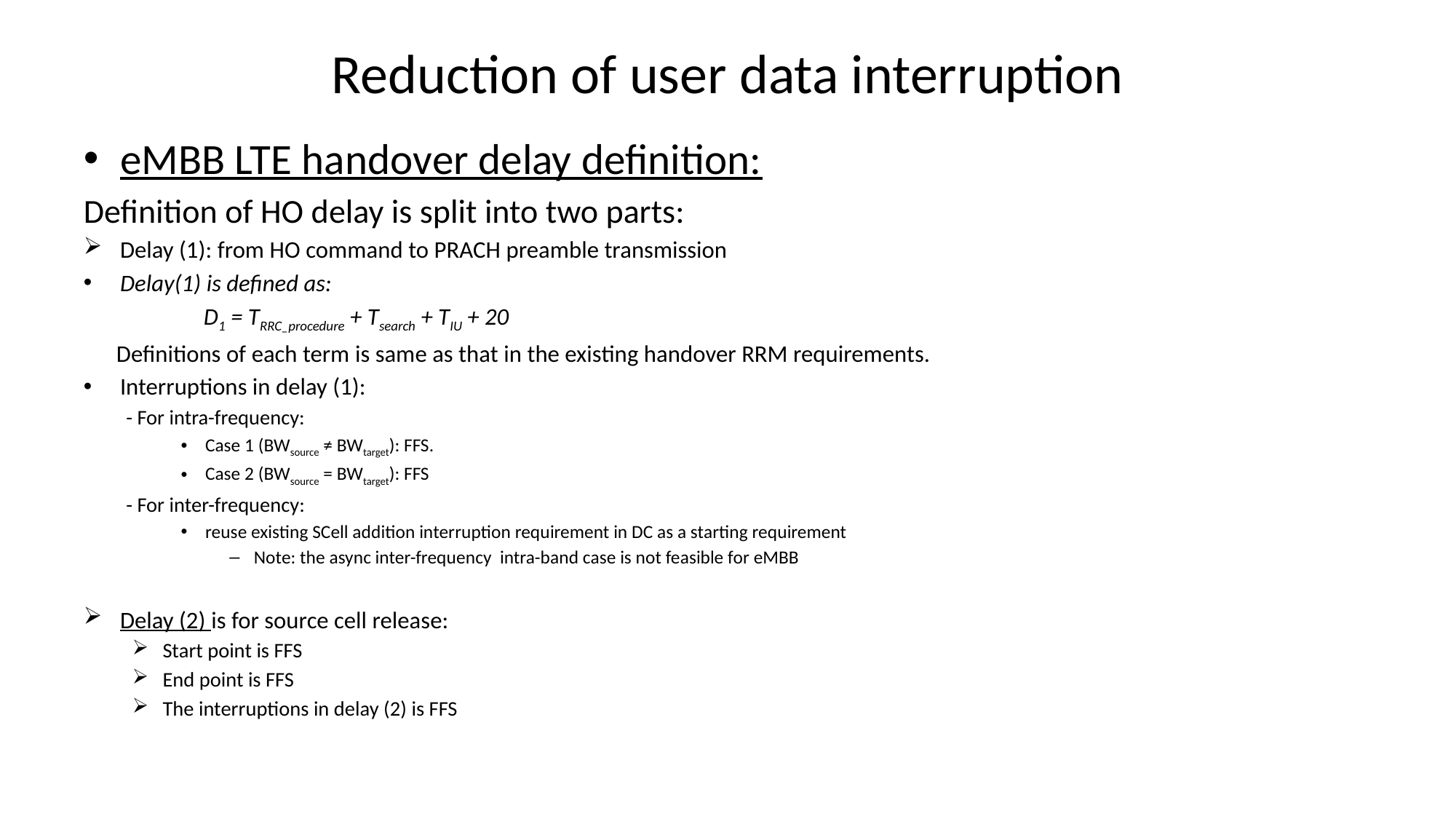

# Reduction of user data interruption
eMBB LTE handover delay definition:
Definition of HO delay is split into two parts:
Delay (1): from HO command to PRACH preamble transmission
Delay(1) is defined as:
                      D1 = TRRC_procedure + Tsearch + TIU + 20
      Definitions of each term is same as that in the existing handover RRM requirements.
Interruptions in delay (1):
- For intra-frequency:
Case 1 (BWsource ≠ BWtarget): FFS.
Case 2 (BWsource = BWtarget): FFS
- For inter-frequency:
reuse existing SCell addition interruption requirement in DC as a starting requirement
Note: the async inter-frequency  intra-band case is not feasible for eMBB

Delay (2) is for source cell release:
Start point is FFS
End point is FFS
The interruptions in delay (2) is FFS